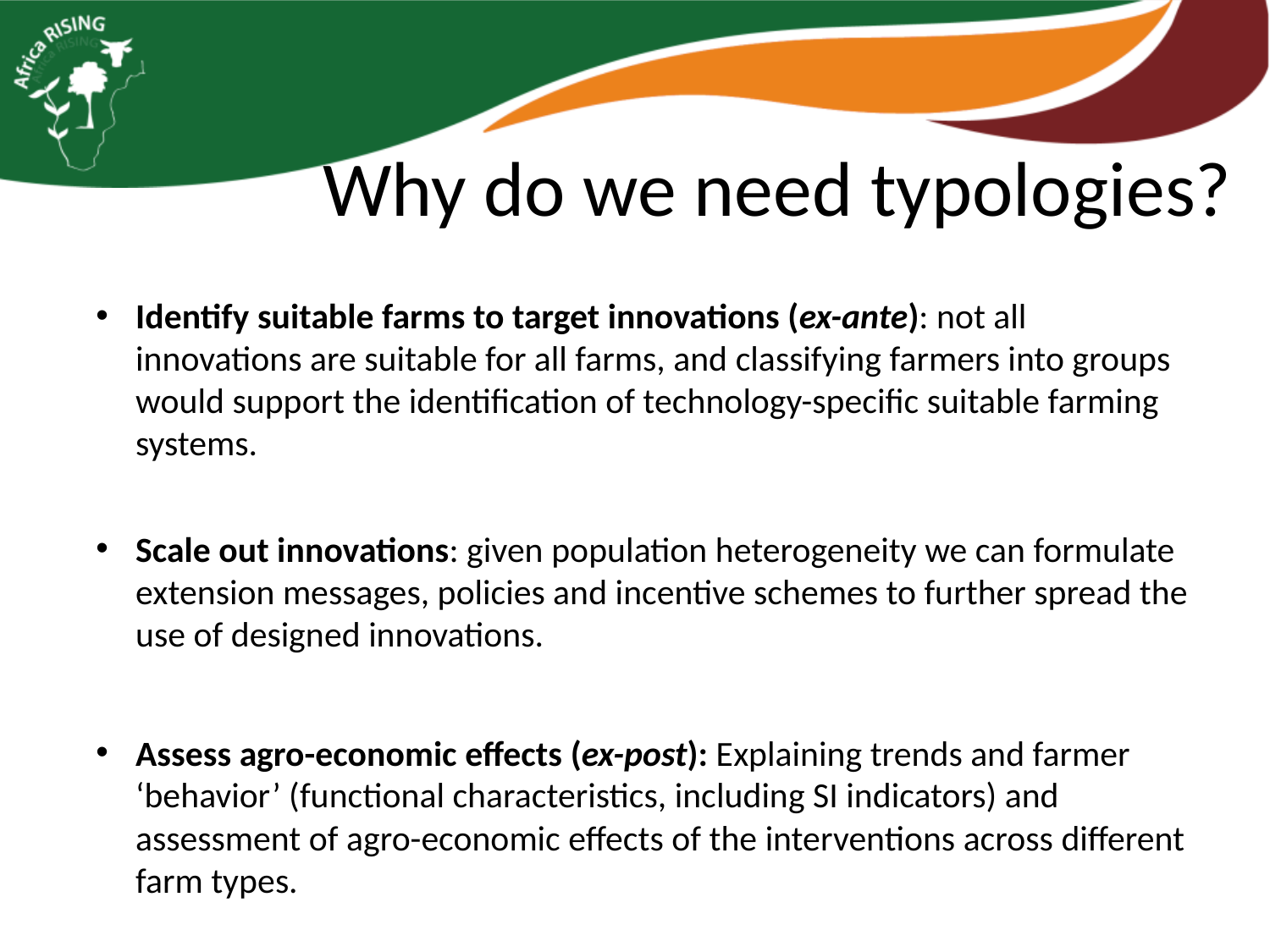

# Why do we need typologies?
Identify suitable farms to target innovations (ex-ante): not all innovations are suitable for all farms, and classifying farmers into groups would support the identification of technology-specific suitable farming systems.

Scale out innovations: given population heterogeneity we can formulate extension messages, policies and incentive schemes to further spread the use of designed innovations.
Assess agro-economic effects (ex-post): Explaining trends and farmer ‘behavior’ (functional characteristics, including SI indicators) and assessment of agro-economic effects of the interventions across different farm types.